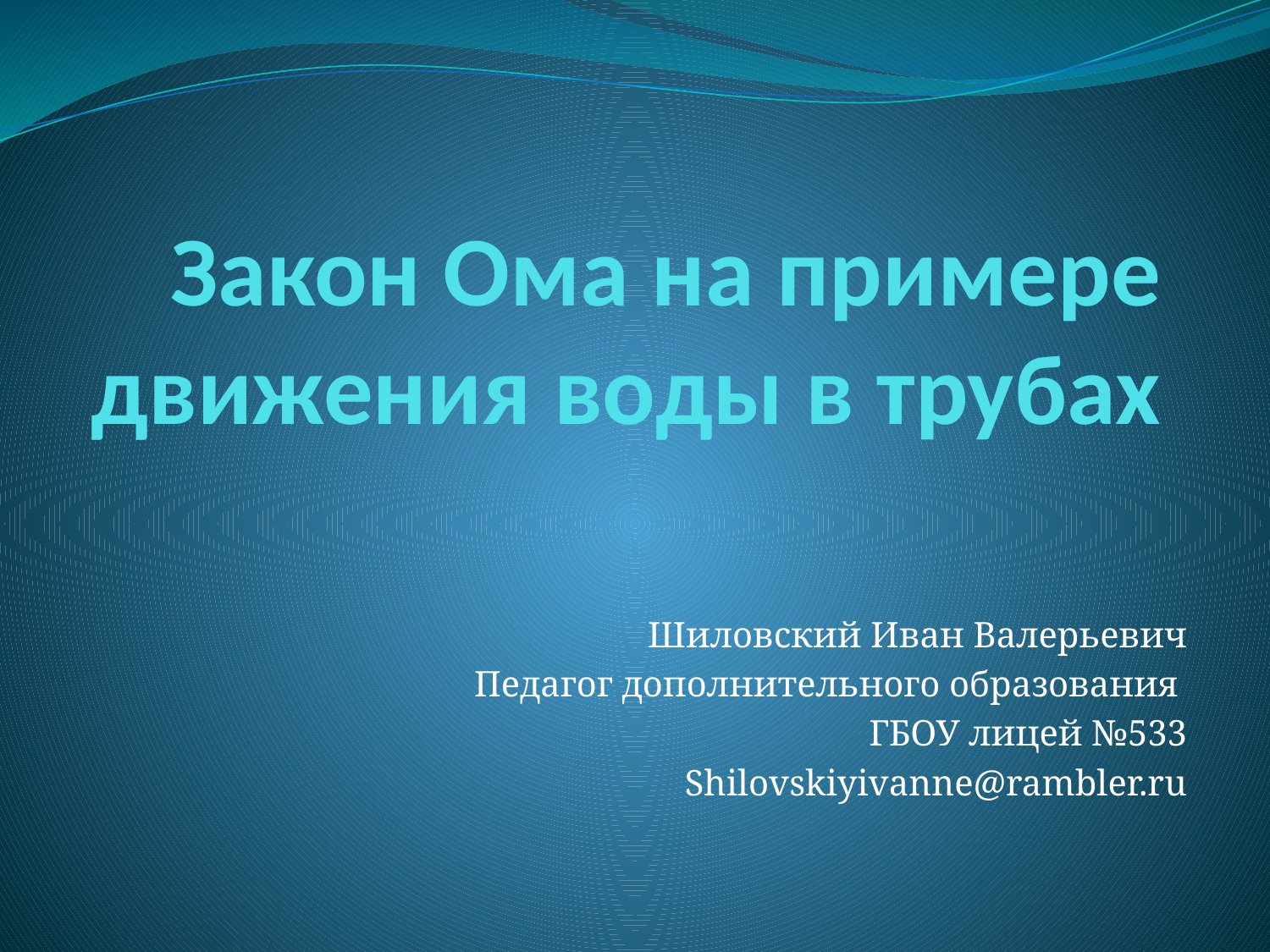

# Закон Ома на примере движения воды в трубах
Шиловский Иван Валерьевич
Педагог дополнительного образования
ГБОУ лицей №533
Shilovskiyivanne@rambler.ru